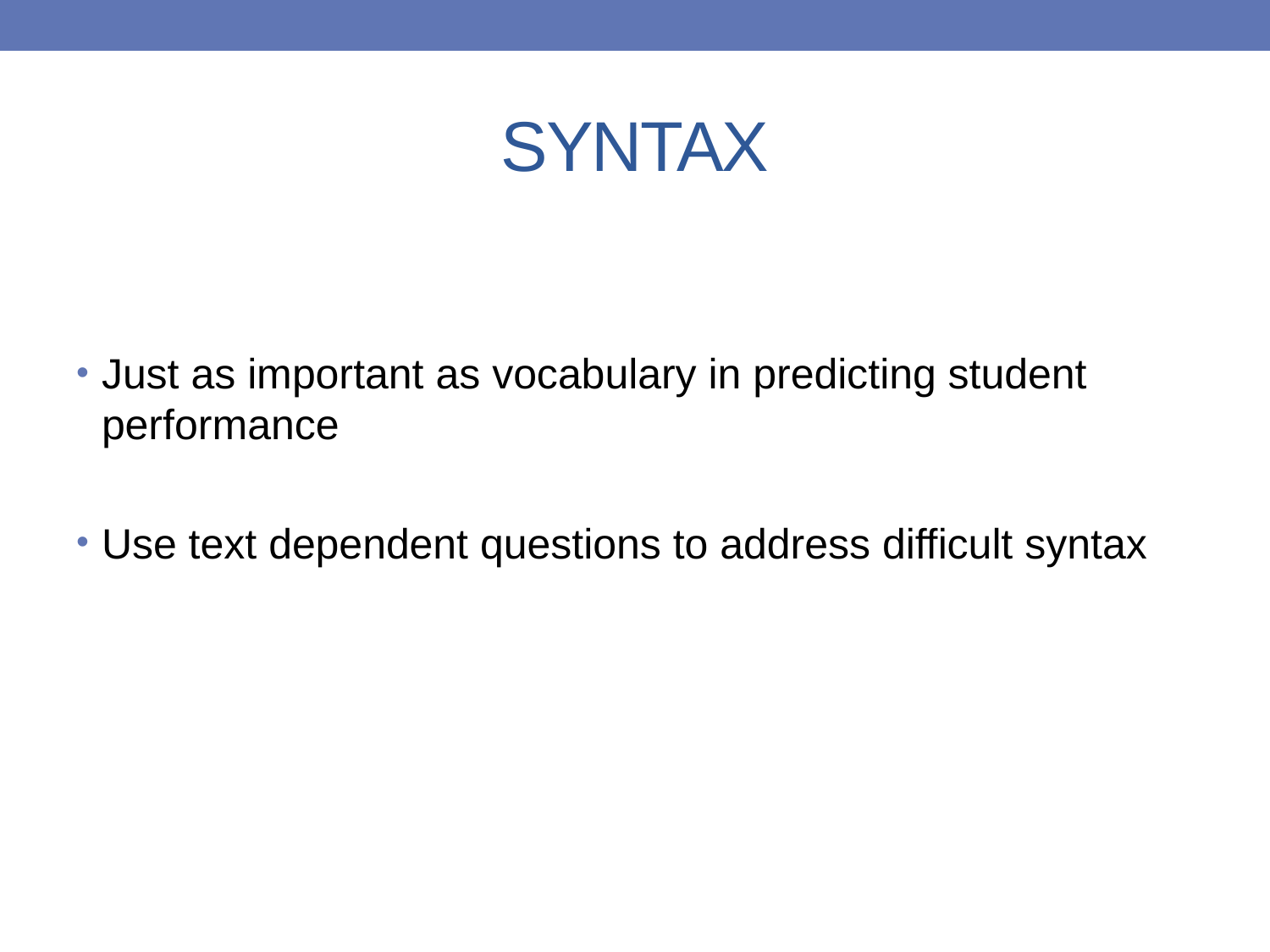

# SYNTAX

Just as important as vocabulary in predicting student performance

Use text dependent questions to address difficult syntax